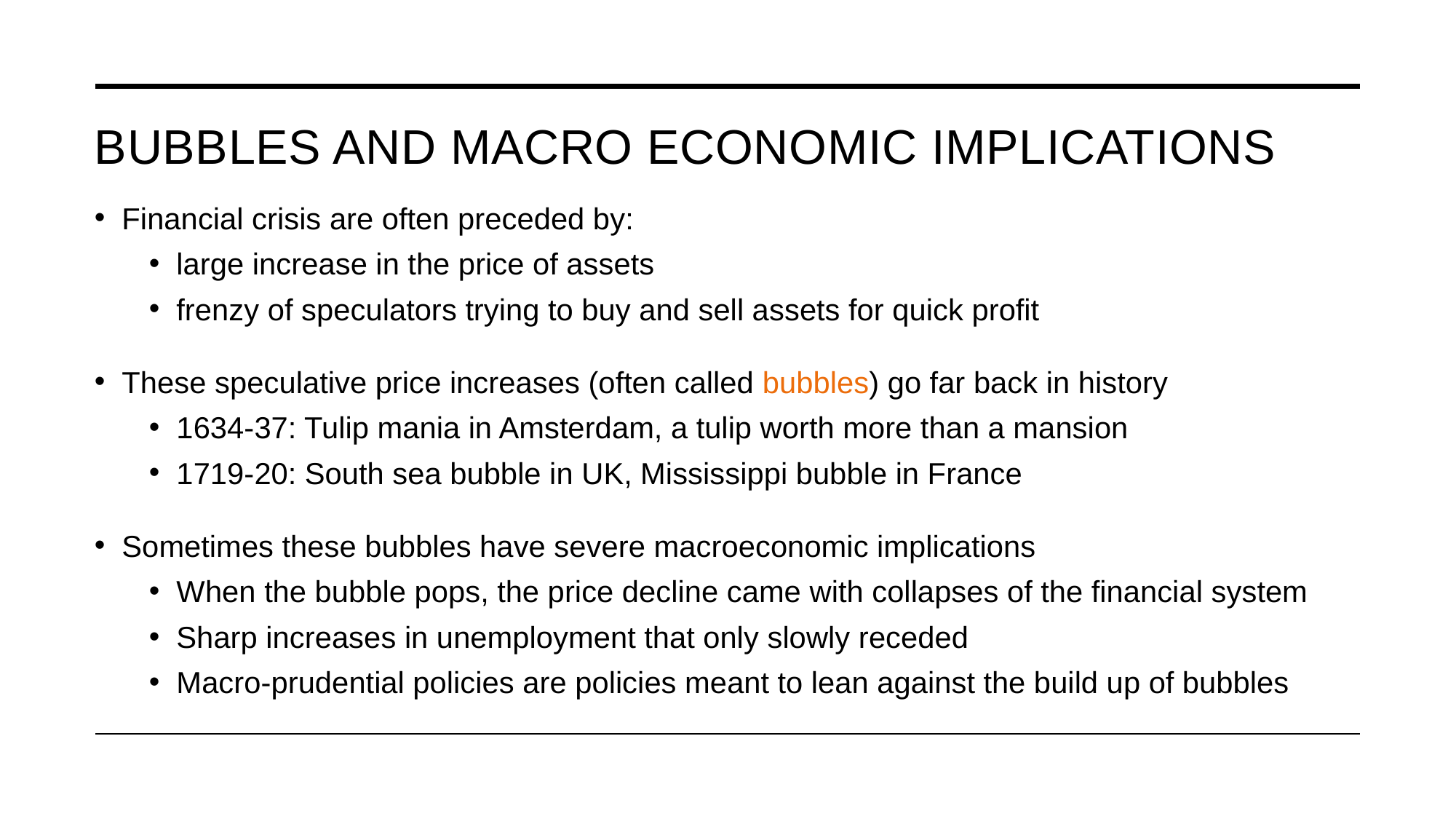

# Bubbles and macro economic implications
Financial crisis are often preceded by:
large increase in the price of assets
frenzy of speculators trying to buy and sell assets for quick profit
These speculative price increases (often called bubbles) go far back in history
1634-37: Tulip mania in Amsterdam, a tulip worth more than a mansion
1719-20: South sea bubble in UK, Mississippi bubble in France
Sometimes these bubbles have severe macroeconomic implications
When the bubble pops, the price decline came with collapses of the financial system
Sharp increases in unemployment that only slowly receded
Macro-prudential policies are policies meant to lean against the build up of bubbles